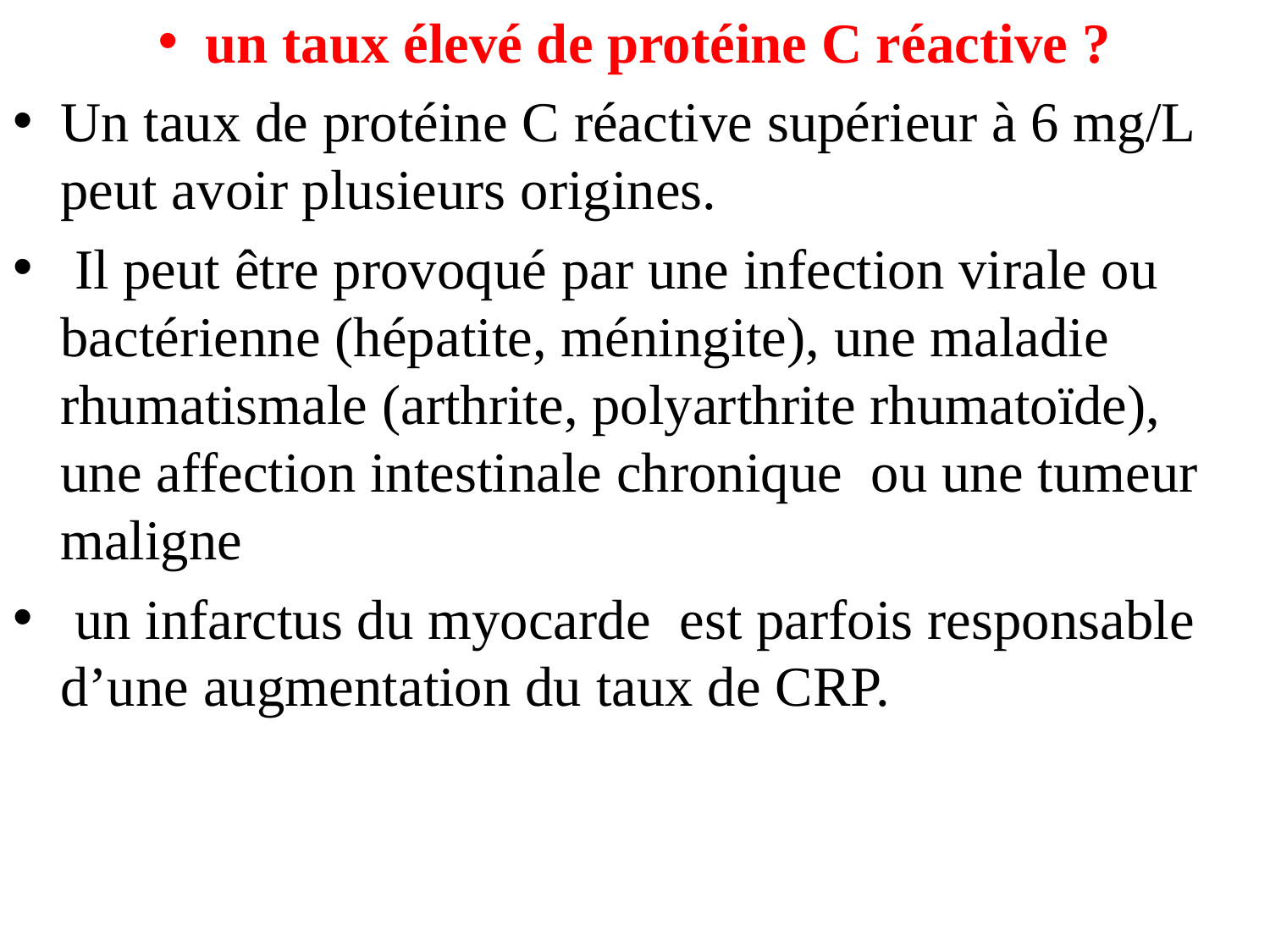

un taux élevé de protéine C réactive ?
Un taux de protéine C réactive supérieur à 6 mg/L peut avoir plusieurs origines.
 Il peut être provoqué par une infection virale ou bactérienne (hépatite, méningite), une maladie rhumatismale (arthrite, polyarthrite rhumatoïde), une affection intestinale chronique  ou une tumeur maligne
 un infarctus du myocarde  est parfois responsable d’une augmentation du taux de CRP.